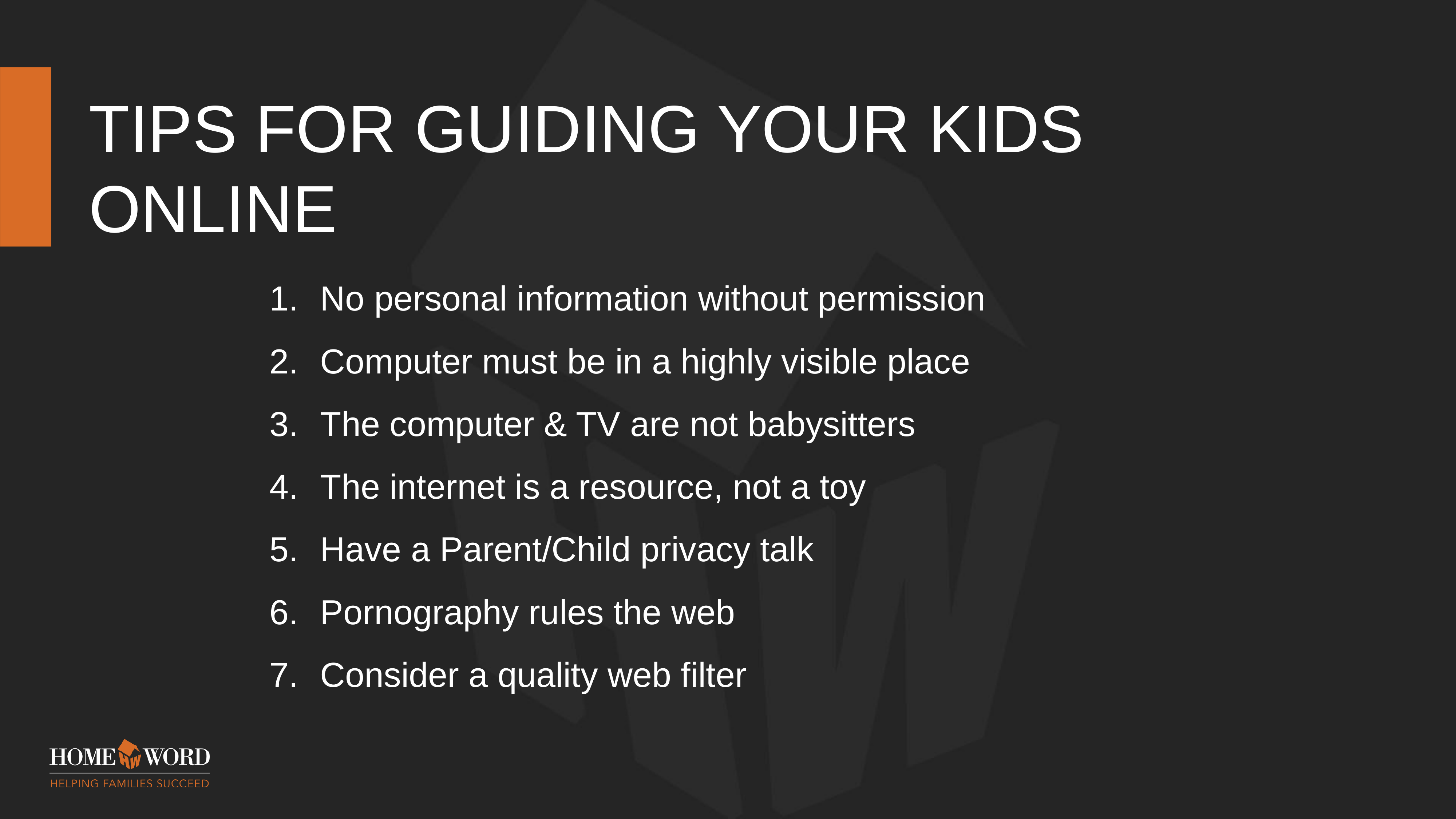

# Tips for Guiding Your Kids Online
No personal information without permission
Computer must be in a highly visible place
The computer & TV are not babysitters
The internet is a resource, not a toy
Have a Parent/Child privacy talk
Pornography rules the web
Consider a quality web filter